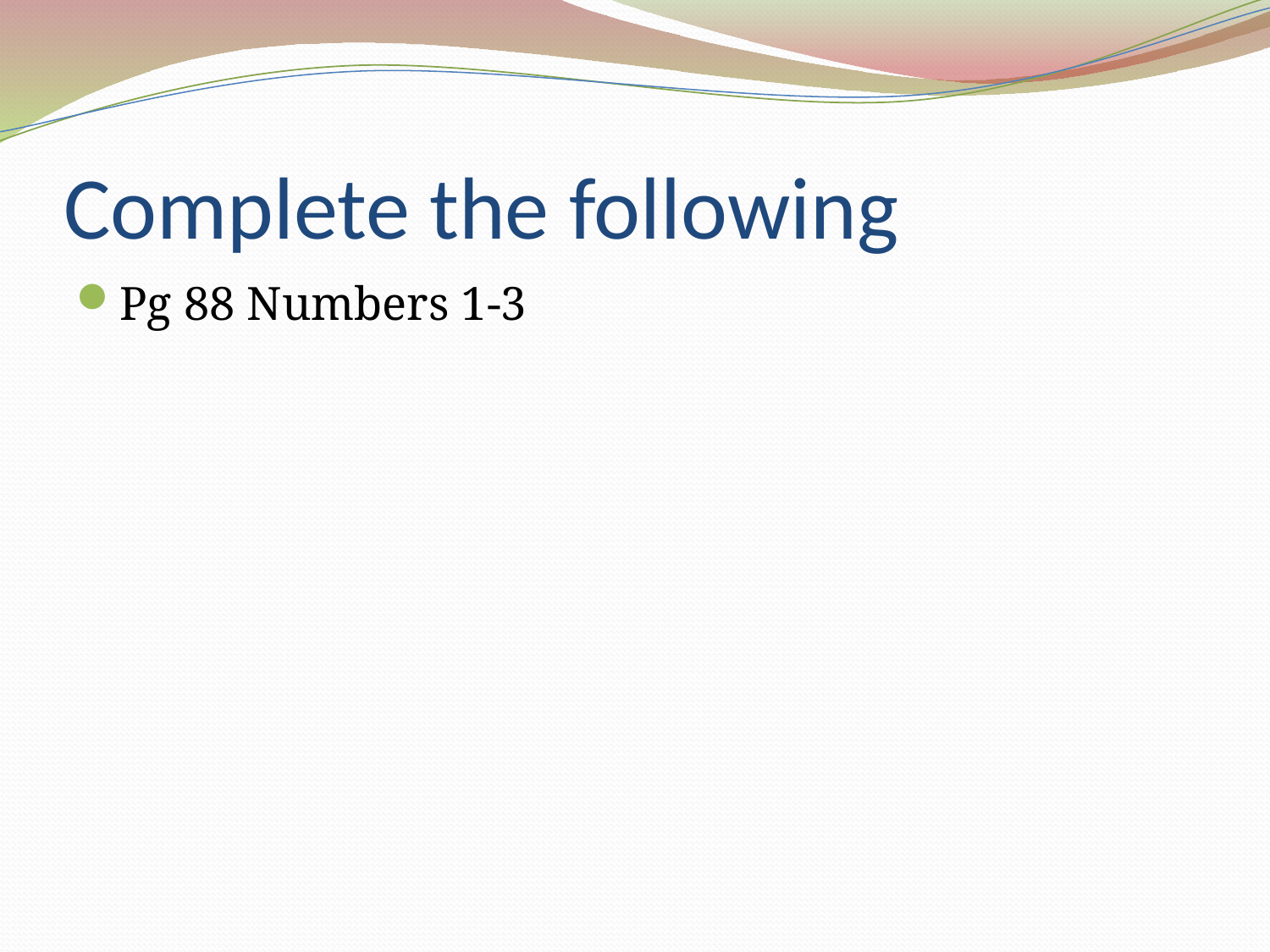

# Complete the following
Pg 88 Numbers 1-3